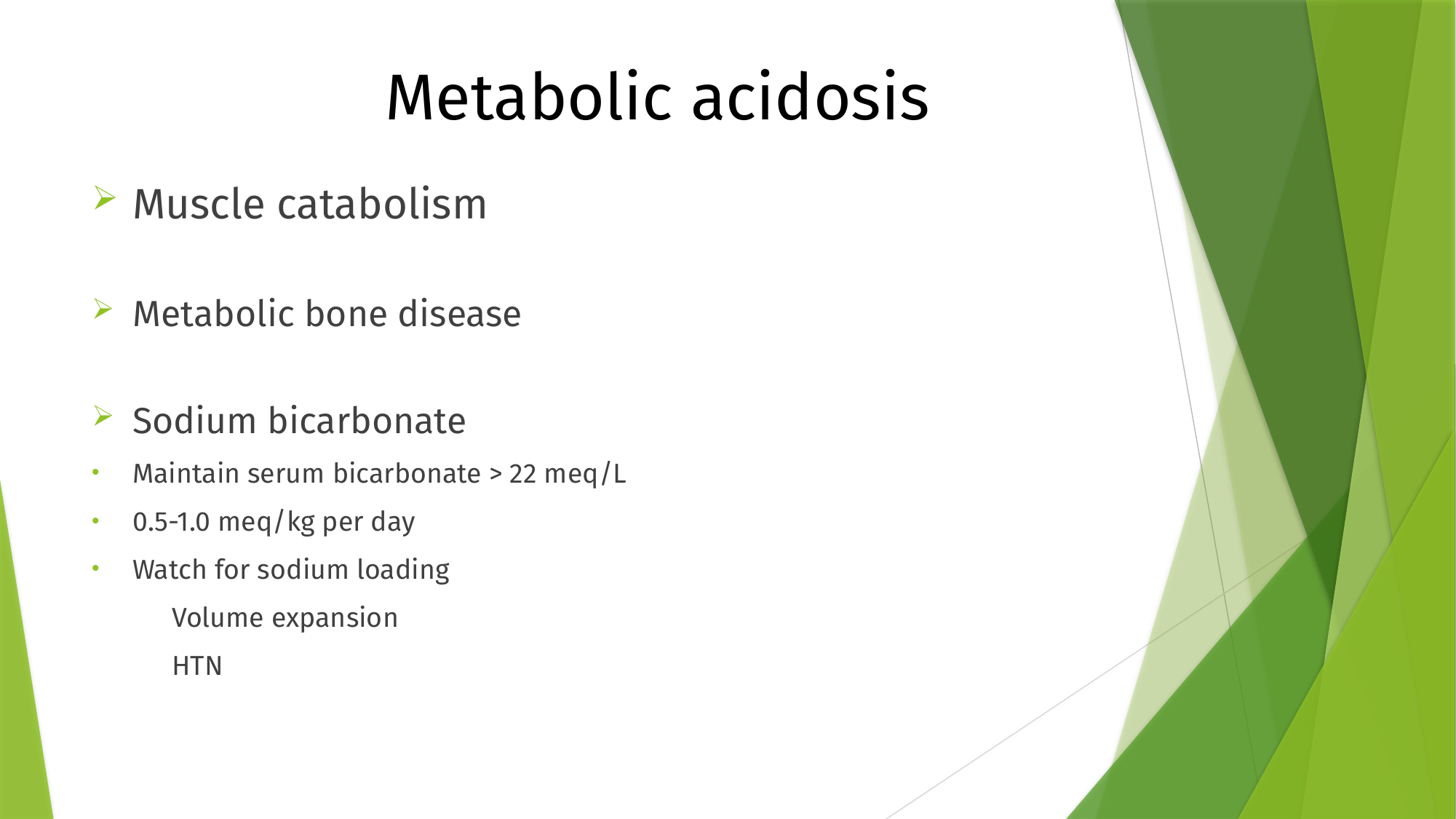

# Metabolic acidosis
Muscle catabolism

Metabolic bone disease

Sodium bicarbonate
Maintain serum bicarbonate > 22 meq/L
0.5-1.0 meq/kg per day
Watch for sodium loading
           Volume expansion
           HTN